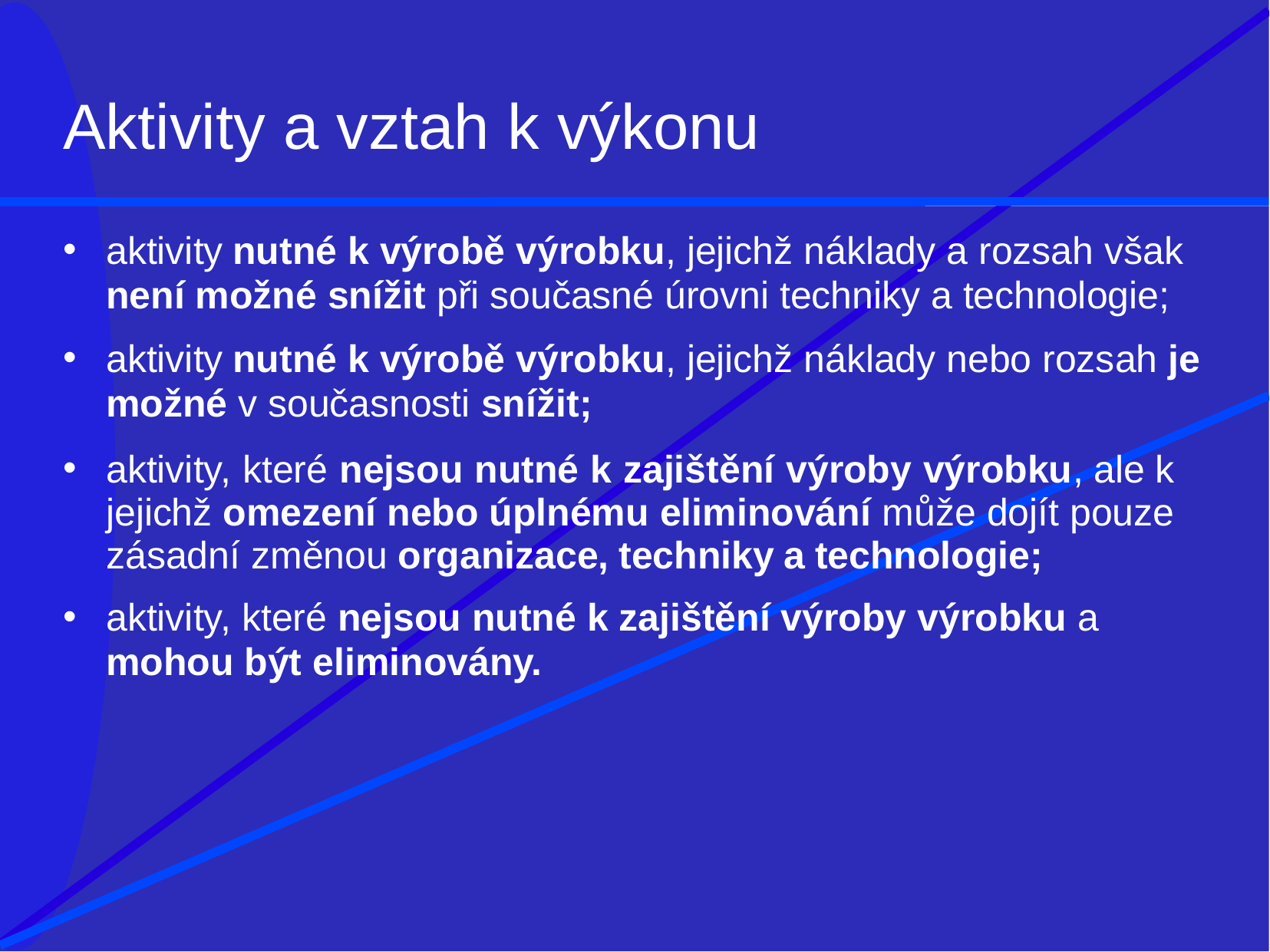

# Aktivity a vztah k výkonu
aktivity nutné k výrobě výrobku, jejichž náklady a rozsah však
není možné snížit při současné úrovni techniky a technologie;
aktivity nutné k výrobě výrobku, jejichž náklady nebo rozsah je
možné v současnosti snížit;
aktivity, které nejsou nutné k zajištění výroby výrobku, ale k jejichž omezení nebo úplnému eliminování může dojít pouze zásadní změnou organizace, techniky a technologie;
aktivity, které nejsou nutné k zajištění výroby výrobku a
mohou být eliminovány.